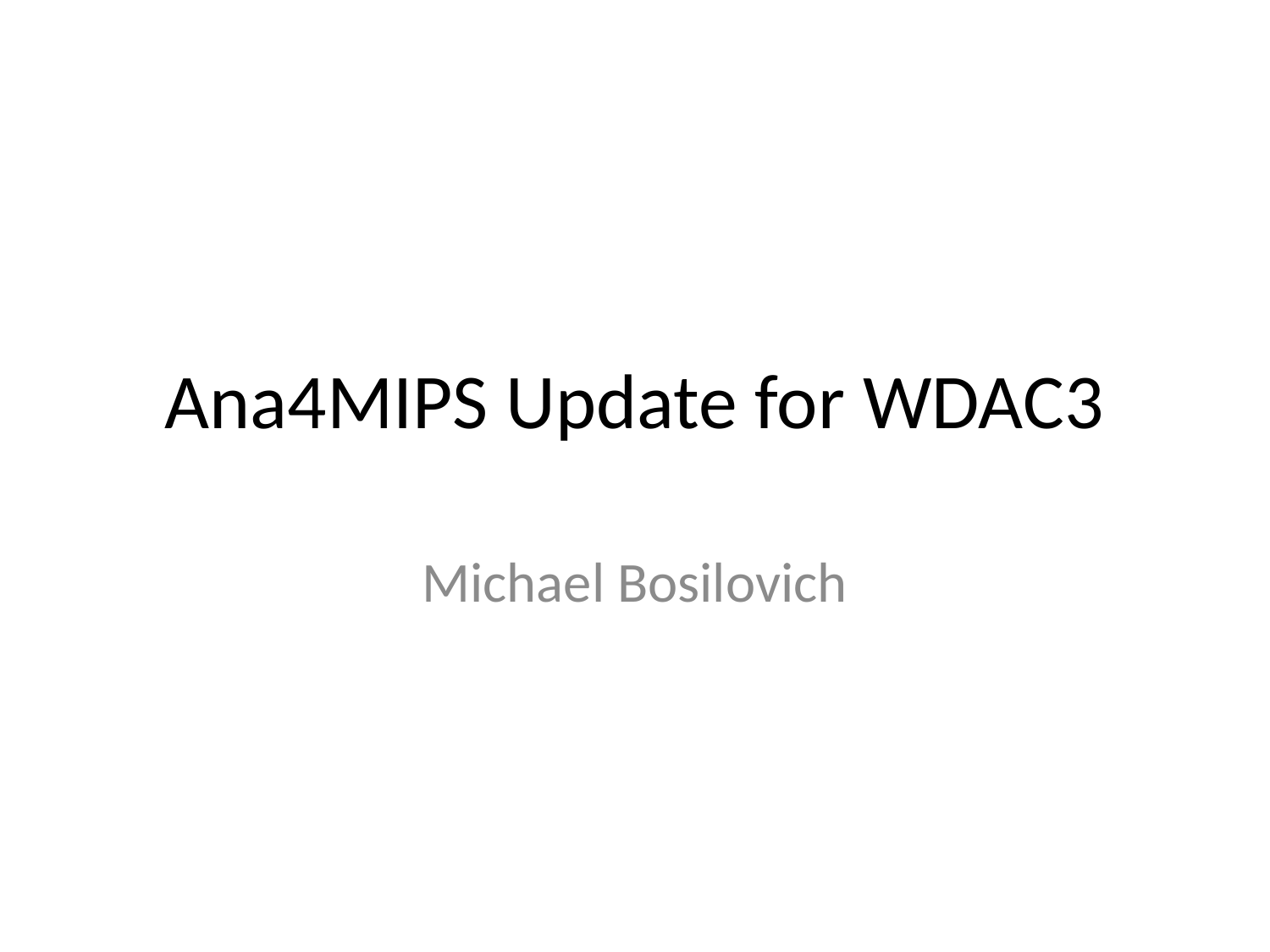

# Ana4MIPS Update for WDAC3
Michael Bosilovich